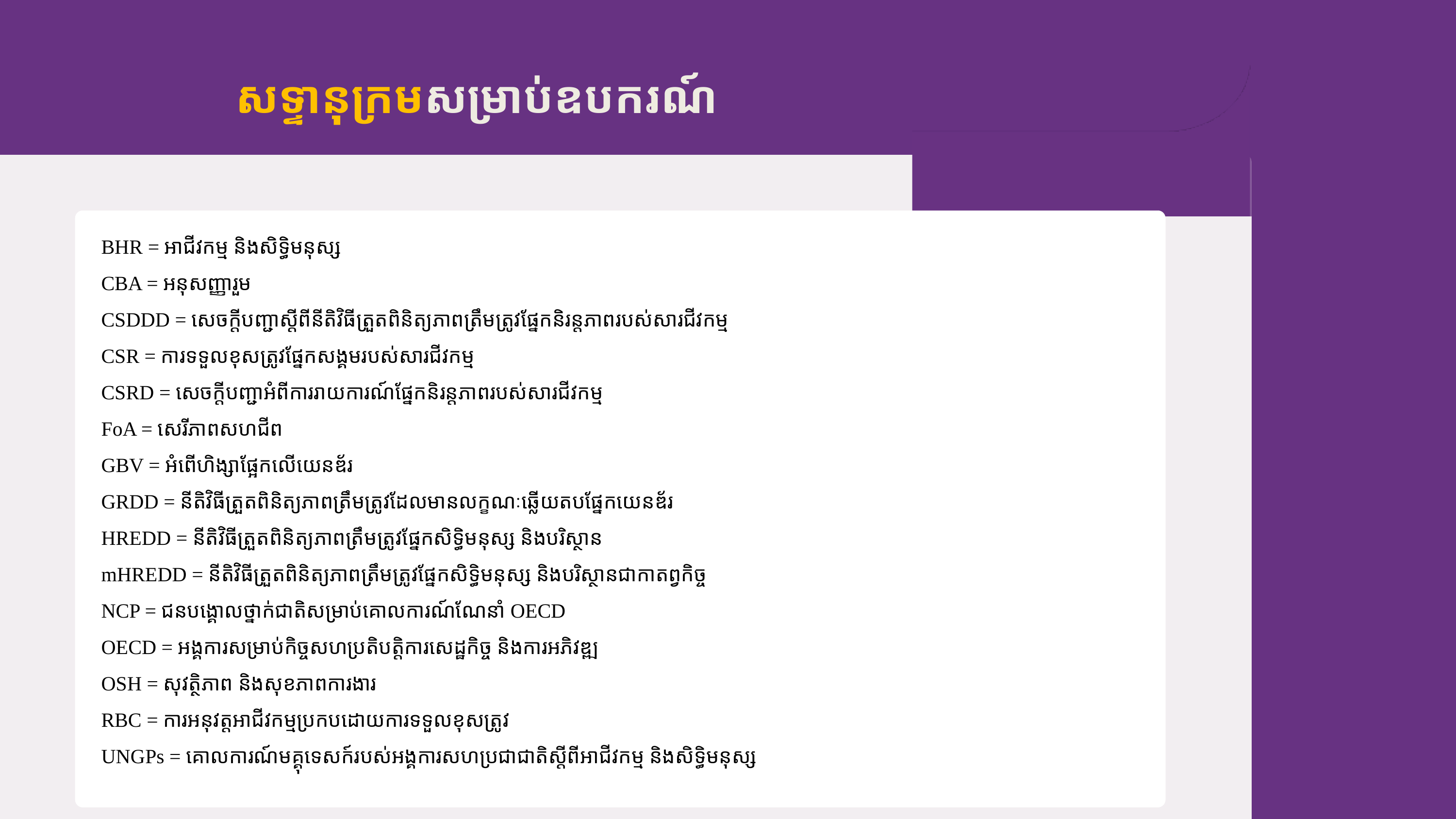

សទ្ទានុក្រមសម្រាប់ឧបករណ៍

BHR = អាជីវកម្ម និងសិទ្ធិមនុស្ស
CBA = អនុសញ្ញារួម
CSDDD = សេចក្តីបញ្ជាស្តីពីនីតិវិធីត្រួតពិនិត្យភាពត្រឹមត្រូវផ្នែកនិរន្តភាពរបស់សារជីវកម្ម
CSR = ការទទួលខុសត្រូវផ្នែកសង្គមរបស់សារជីវកម្ម
CSRD = សេចក្តីបញ្ជាអំពីការរាយការណ៍ផ្នែកនិរន្តភាពរបស់សារជីវកម្ម
FoA =​ សេរីភាពសហជីព
GBV = អំពើហិង្សាផ្អែកលើយេនឌ័រ
GRDD = នីតិវិធីត្រួតពិនិត្យភាពត្រឹមត្រូវដែលមានលក្ខណៈឆ្លើយតបផ្នែកយេនឌ័រ
HREDD = នីតិវិធីត្រួតពិនិត្យភាពត្រឹមត្រូវផ្នែកសិទ្ធិមនុស្ស និងបរិស្ថាន
mHREDD = នីតិវិធីត្រួតពិនិត្យភាពត្រឹមត្រូវផ្នែកសិទ្ធិមនុស្ស និងបរិស្ថានជាកាតព្វកិច្ច
NCP = ជនបង្គោលថ្នាក់ជាតិសម្រាប់គោលការណ៍ណែនាំ OECD
OECD =​ អង្គការសម្រាប់កិច្ចសហប្រតិបត្តិការសេដ្ឋកិច្ច និងការអភិវឌ្ឍ
OSH =​ សុវត្ថិភាព និងសុខភាពការងារ
RBC = ការអនុវត្តអាជីវកម្មប្រកបដោយការទទួលខុសត្រូវ
UNGPs = គោលការណ៍មគ្គុទេសក៍របស់អង្គការសហប្រជាជាតិស្តីពីអាជីវកម្ម និងសិទ្ធិមនុស្ស